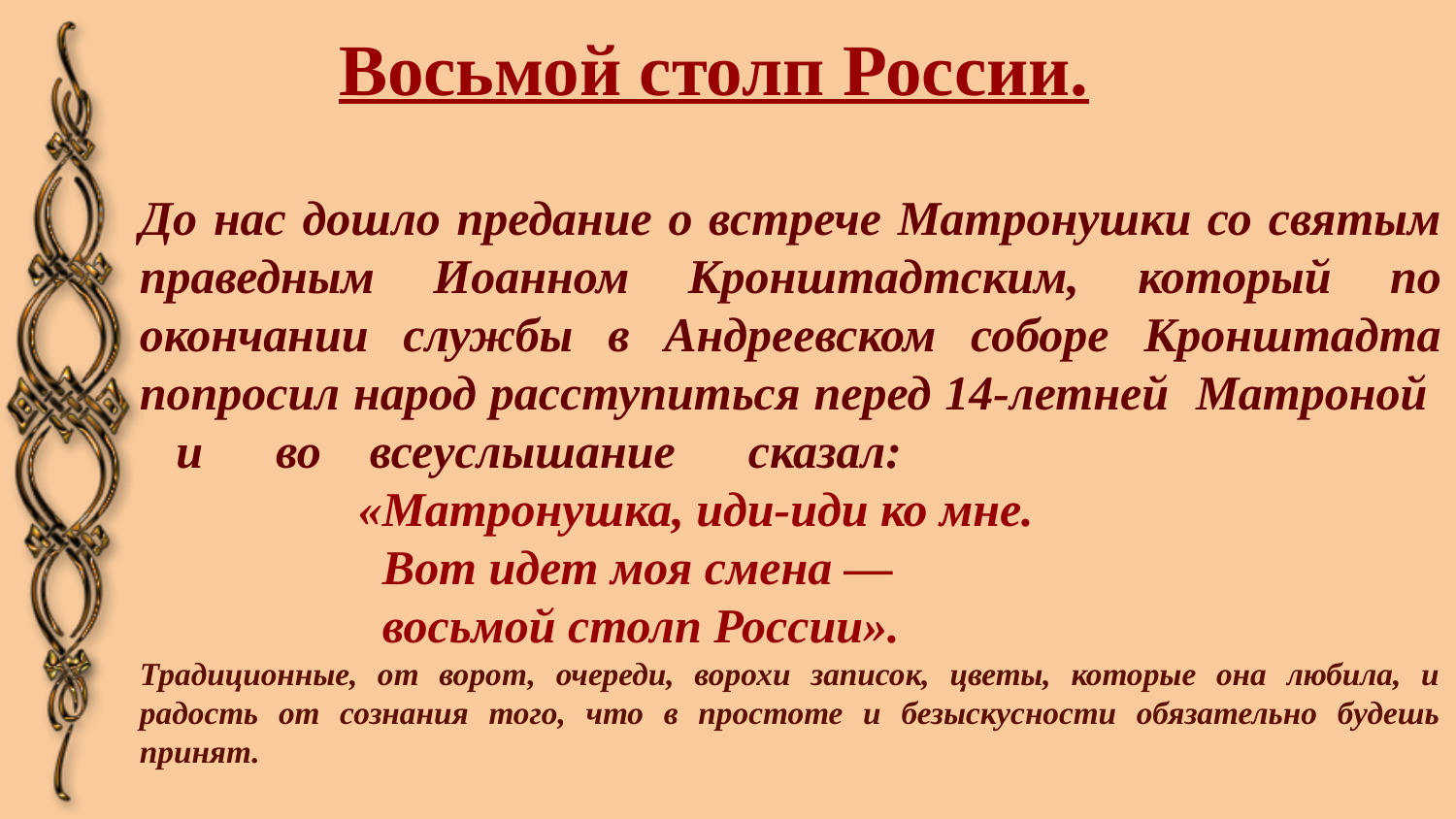

Восьмой столп России.
До нас дошло предание о встрече Матронушки со святым праведным Иоанном Кронштадтским, который по окончании службы в Андреевском соборе Кронштадта попросил народ расступиться перед 14-летней  Матроной     и      во    всеуслышание      сказал:
                  «Матронушка, иди-иди ко мне.
                    Вот идет моя смена —
                    восьмой столп России».
Традиционные, от ворот, очереди, ворохи записок, цветы, которые она любила, и радость от сознания того, что в простоте и безыскусности обязательно будешь принят.